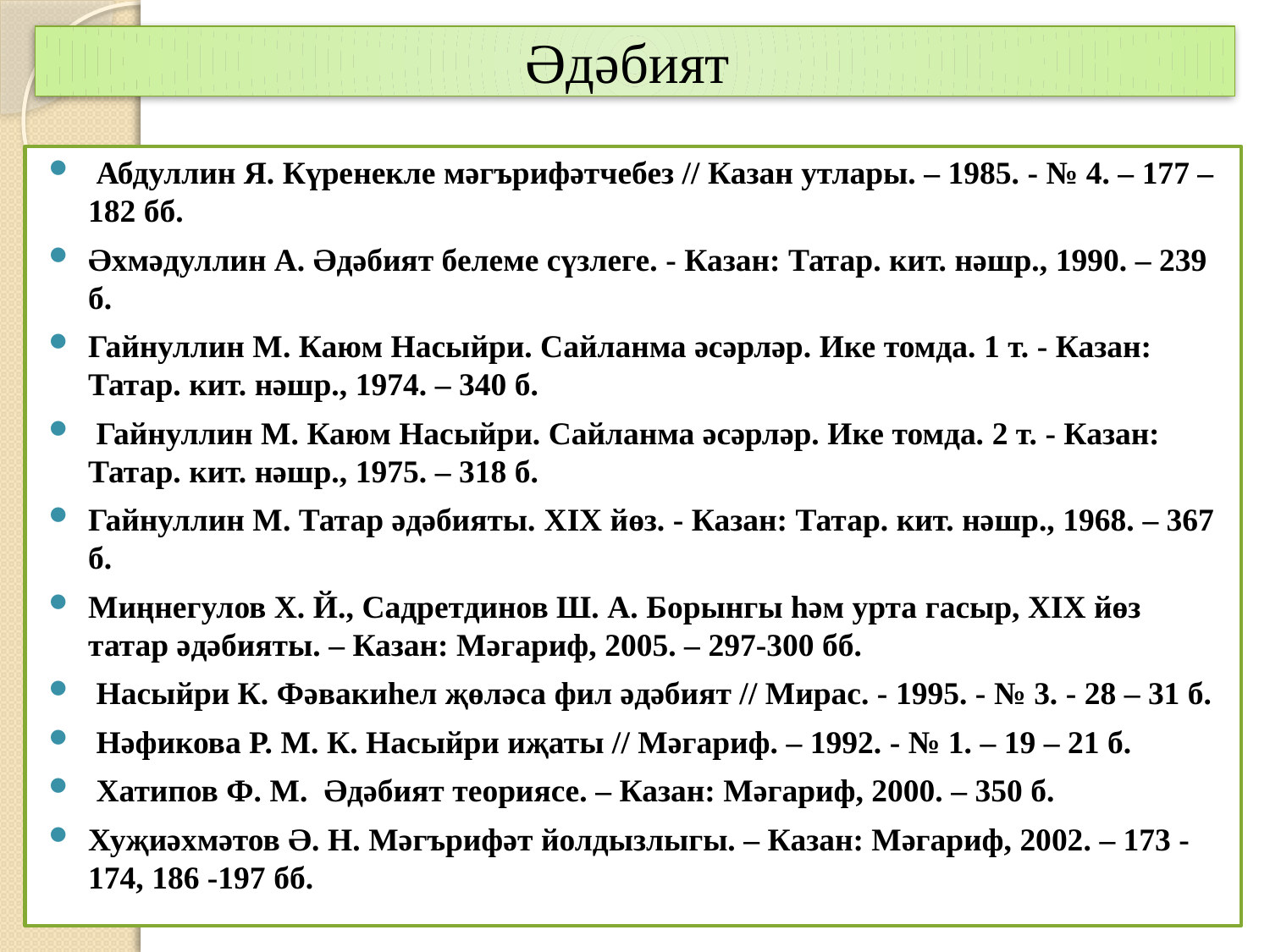

# Әдәбият
 Абдуллин Я. Күренекле мәгърифәтчебез // Казан утлары. – 1985. - № 4. – 177 – 182 бб.
Әхмәдуллин А. Әдәбият белеме сүзлеге. - Казан: Татар. кит. нәшр., 1990. – 239 б.
Гайнуллин М. Каюм Насыйри. Сайланма әсәрләр. Ике томда. 1 т. - Казан: Татар. кит. нәшр., 1974. – 340 б.
 Гайнуллин М. Каюм Насыйри. Сайланма әсәрләр. Ике томда. 2 т. - Казан: Татар. кит. нәшр., 1975. – 318 б.
Гайнуллин М. Татар әдәбияты. XIX йөз. - Казан: Татар. кит. нәшр., 1968. – 367 б.
Миңнегулов Х. Й., Садретдинов Ш. А. Борынгы һәм урта гасыр, XIX йөз татар әдәбияты. – Казан: Мәгариф, 2005. – 297-300 бб.
 Насыйри К. Фәвакиһел җөләса фил әдәбият // Мирас. - 1995. - № 3. - 28 – 31 б.
 Нәфикова Р. М. К. Насыйри иҗаты // Мәгариф. – 1992. - № 1. – 19 – 21 б.
 Хатипов Ф. М.  Әдәбият теориясе. – Казан: Мәгариф, 2000. – 350 б.
Хуҗиәхмәтов Ә. Н. Мәгърифәт йолдызлыгы. – Казан: Мәгариф, 2002. – 173 -174, 186 -197 бб.